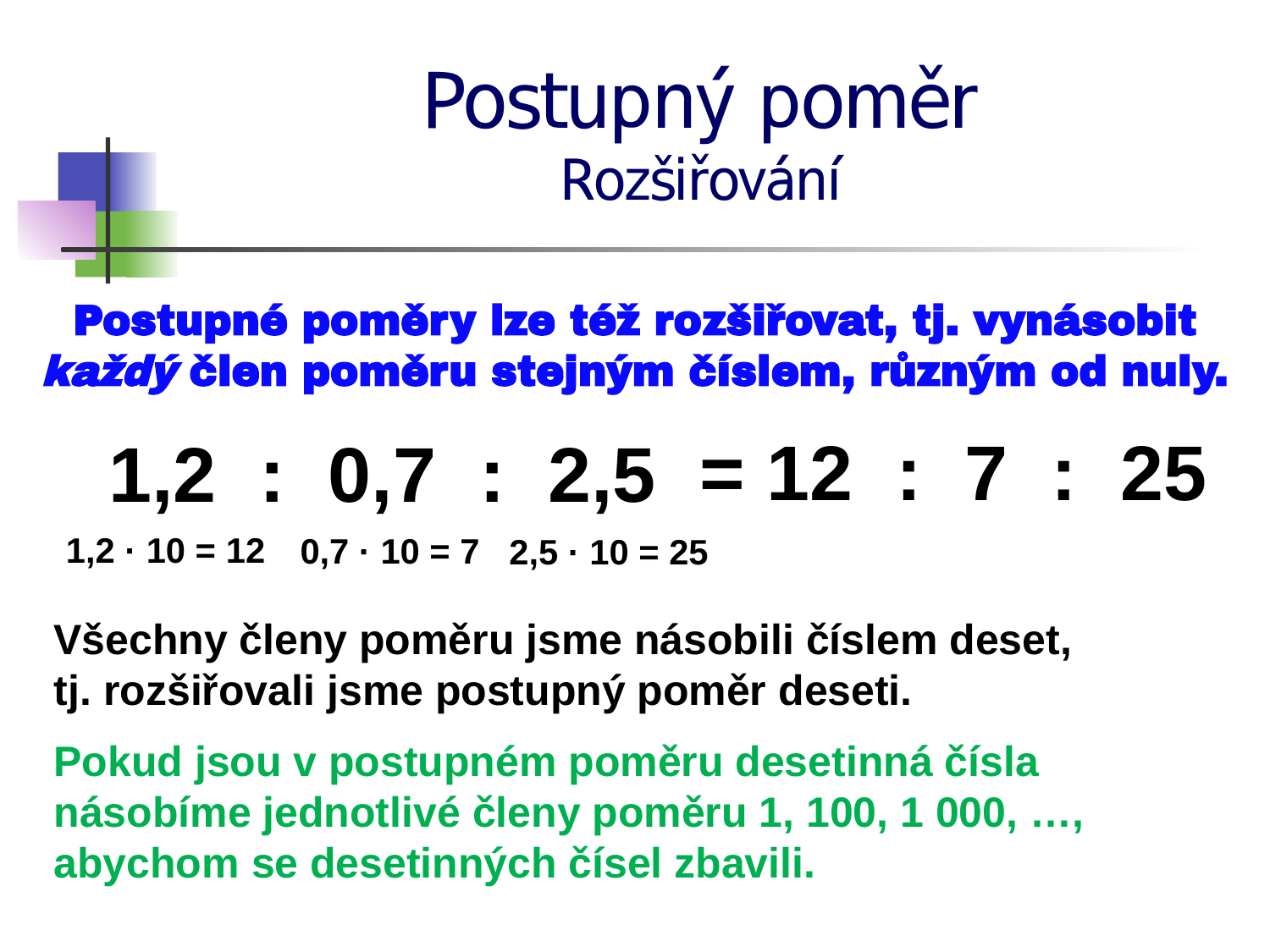

# Postupný poměr Rozšiřování
Postupné poměry lze též rozšiřovat, tj. vynásobit každý člen poměru stejným číslem, různým od nuly.
= 12  :  7  :  25
1,2  :  0,7  :  2,5
1,2 · 10 = 12
0,7 · 10 = 7
2,5 · 10 = 25
Všechny členy poměru jsme násobili číslem deset,
tj. rozšiřovali jsme postupný poměr deseti.
Pokud jsou v postupném poměru desetinná čísla násobíme jednotlivé členy poměru 1, 100, 1 000, …, abychom se desetinných čísel zbavili.